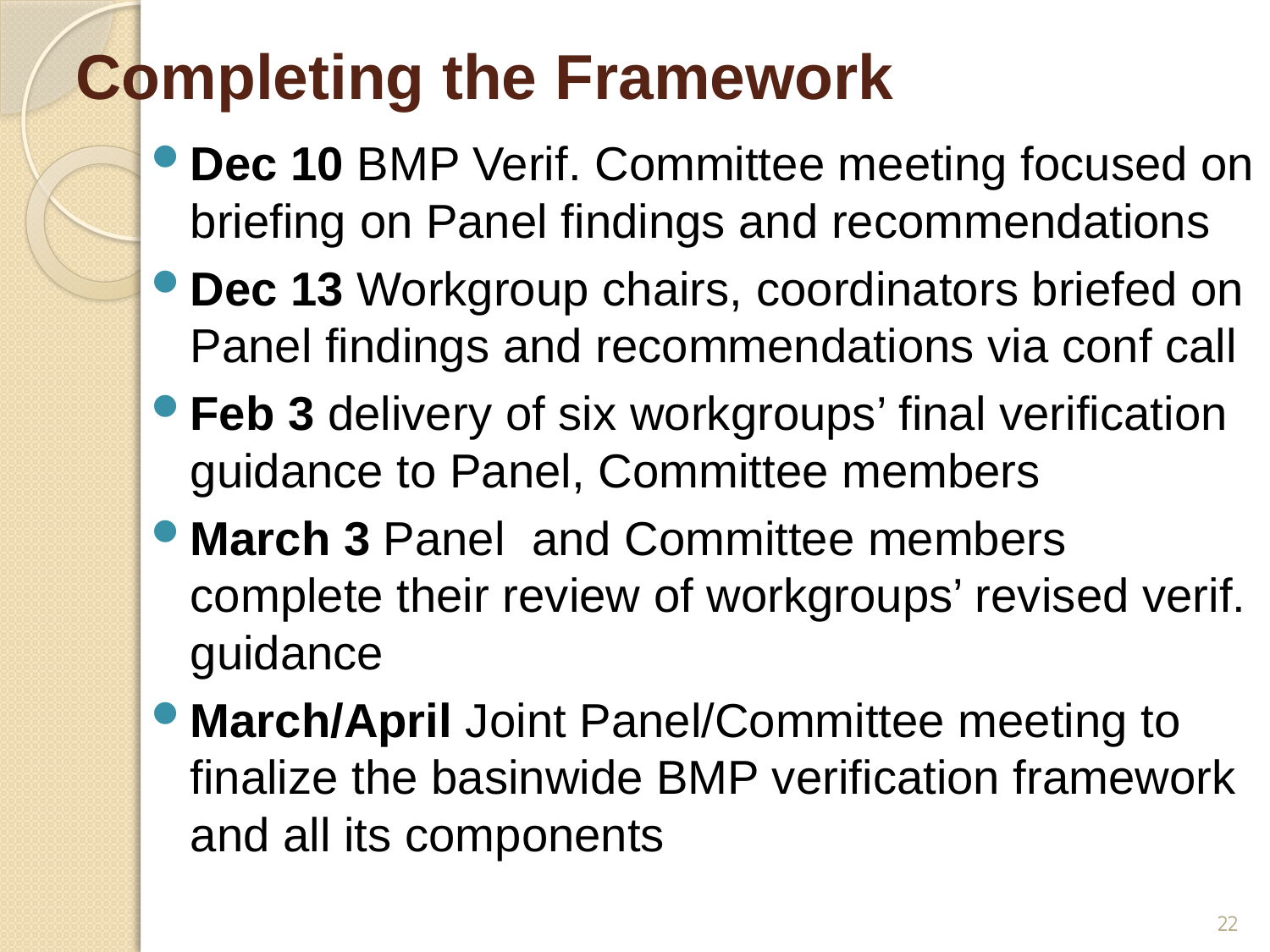

# Completing the Framework
Dec 10 BMP Verif. Committee meeting focused on briefing on Panel findings and recommendations
Dec 13 Workgroup chairs, coordinators briefed on Panel findings and recommendations via conf call
Feb 3 delivery of six workgroups’ final verification guidance to Panel, Committee members
March 3 Panel  and Committee members complete their review of workgroups’ revised verif. guidance
March/April Joint Panel/Committee meeting to finalize the basinwide BMP verification framework and all its components
22